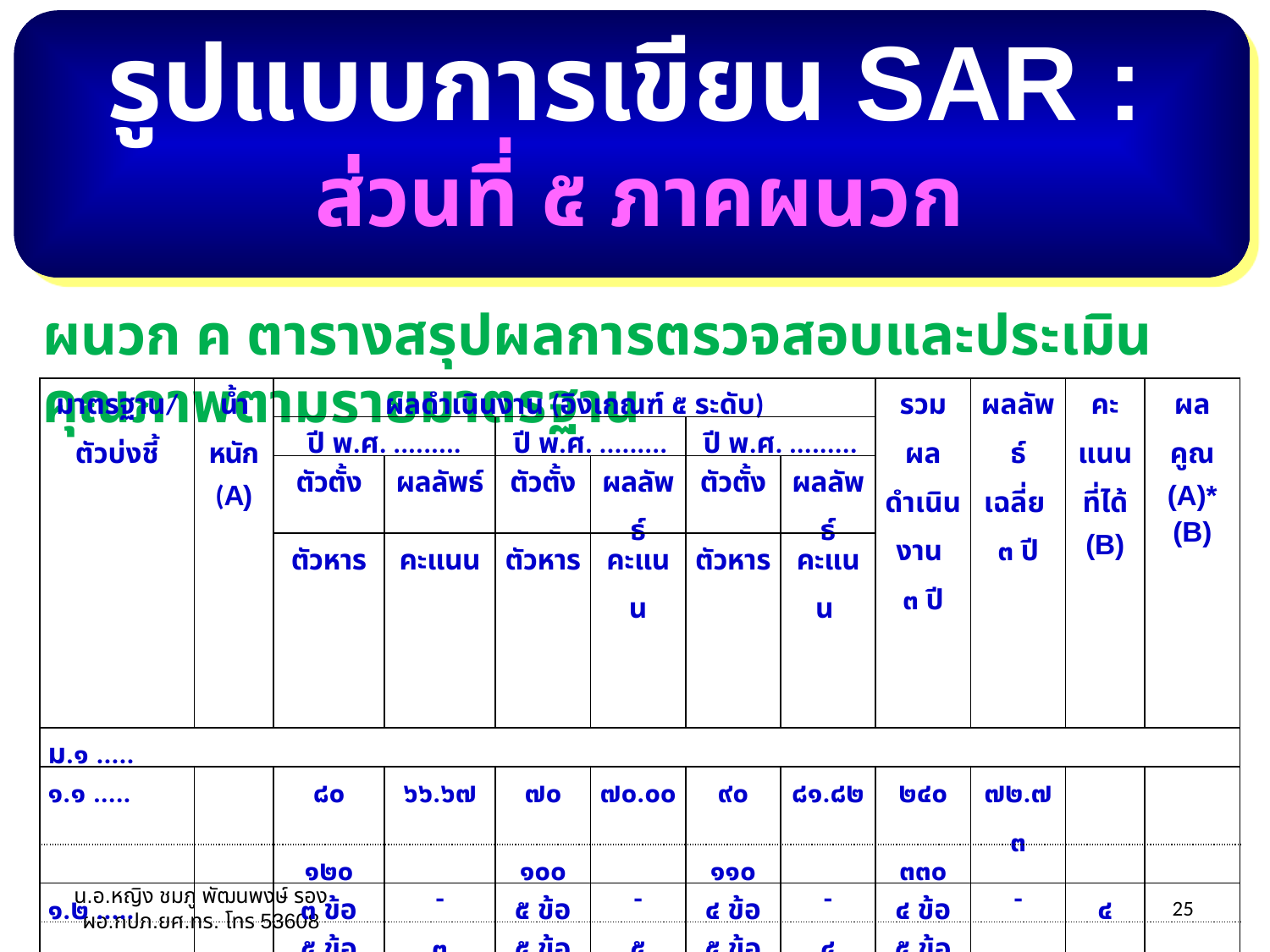

รูปแบบการเขียน SAR :
ส่วนที่ ๕ ภาคผนวก
ผนวก ค ตารางสรุปผลการตรวจสอบและประเมินคุณภาพตามรายมาตรฐาน
| มาตรฐาน/ ตัวบ่งชี้ | น้ำหนัก (A) | ผลดำเนินงาน (อิงเกณฑ์ ๕ ระดับ) |  |  |  |  |  | รวมผล ดำเนิน งาน ๓ ปี | ผลลัพธ์ เฉลี่ย ๓ ปี | คะ แนน ที่ได้ (B) | ผลคูณ (A)\* (B) |
| --- | --- | --- | --- | --- | --- | --- | --- | --- | --- | --- | --- |
|  |  | ปี พ.ศ. ......... |  | ปี พ.ศ. ......... |  | ปี พ.ศ. ......... |  |  |  |  |  |
|  |  | ตัวตั้ง | ผลลัพธ์ | ตัวตั้ง | ผลลัพธ์ | ตัวตั้ง | ผลลัพธ์ |  |  |  |  |
|  |  | ตัวหาร | คะแนน | ตัวหาร | คะแนน | ตัวหาร | คะแนน |  |  |  |  |
| ม.๑ ..... |  |  |  |  |  |  |  |  |  |  |  |
| ๑.๑ ..... |  | ๘๐ | ๖๖.๖๗ | ๗๐ | ๗๐.๐๐ | ๙๐ | ๘๑.๘๒ | ๒๔๐ | ๗๒.๗๓ |  |  |
|  |  | ๑๒๐ |  | ๑๐๐ |  | ๑๑๐ |  | ๓๓๐ |  |  |  |
| ๑.๒ ..... |  | ๓ ข้อ | - | ๕ ข้อ | - | ๔ ข้อ | - | ๔ ข้อ | - | ๔ |  |
|  |  | ๕ ข้อ | ๓ | ๕ ข้อ | ๕ | ๕ ข้อ | ๔ | ๕ ข้อ |  |  |  |
| รวม |  |  |  |  |  |  |  |  |  |  |  |
| รวม ม.๑ |  |  |  |  |  |  |  |  |  |  |  |
| ระดับคุณภาพ ม.๑ |  |  |  |  |  |  |  |  |  |  |  |
| ม.๒ .... |  |  |  |  |  |  |  |  |  |  |  |
น.อ.หญิง ชมภู พัฒนพงษ์ รอง ผอ.กปภ.ยศ.ทร. โทร 53608
26/03/55
25